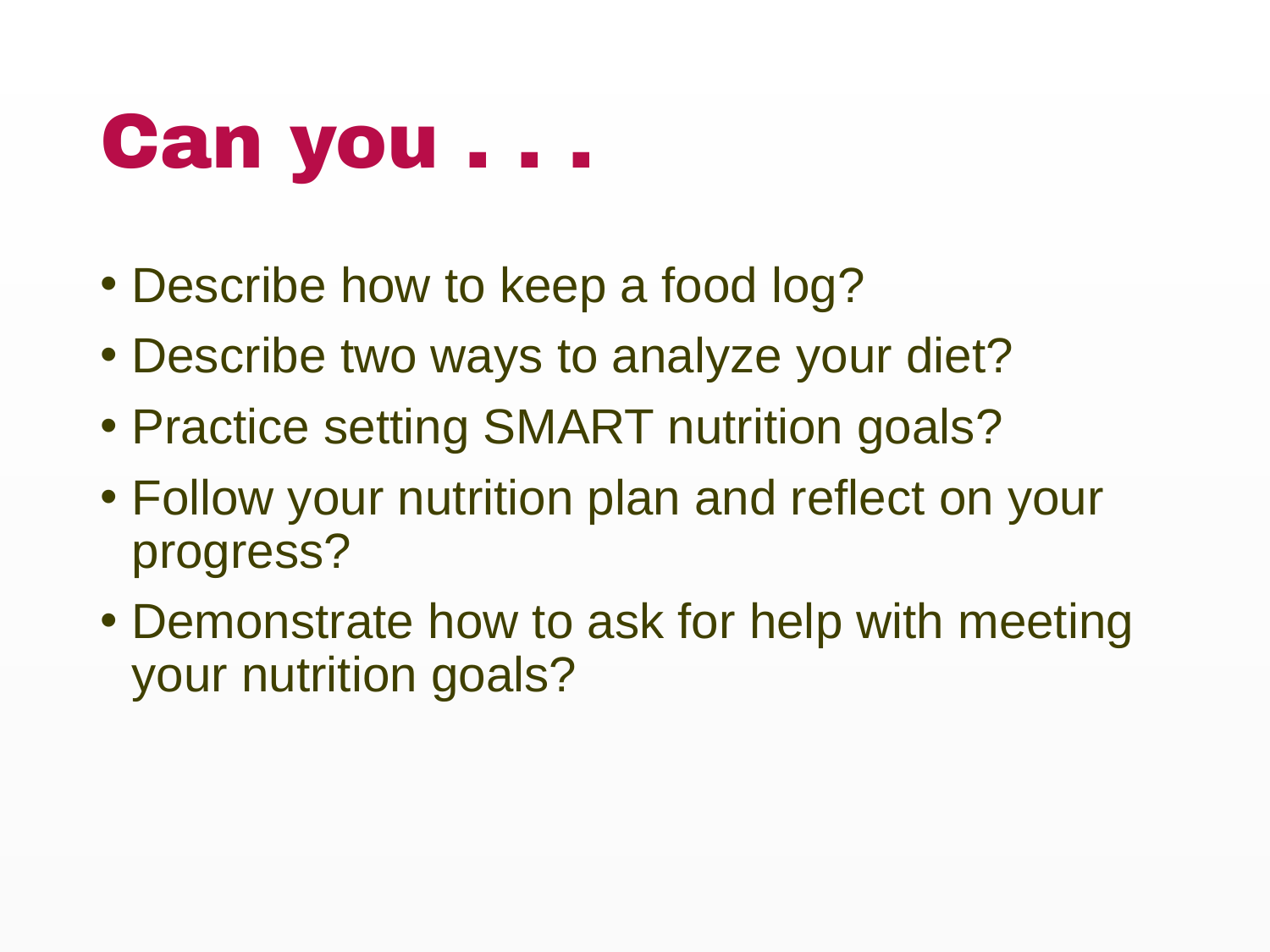

# Can you . . .
Describe how to keep a food log?
Describe two ways to analyze your diet?
Practice setting SMART nutrition goals?
Follow your nutrition plan and reflect on your progress?
Demonstrate how to ask for help with meeting your nutrition goals?